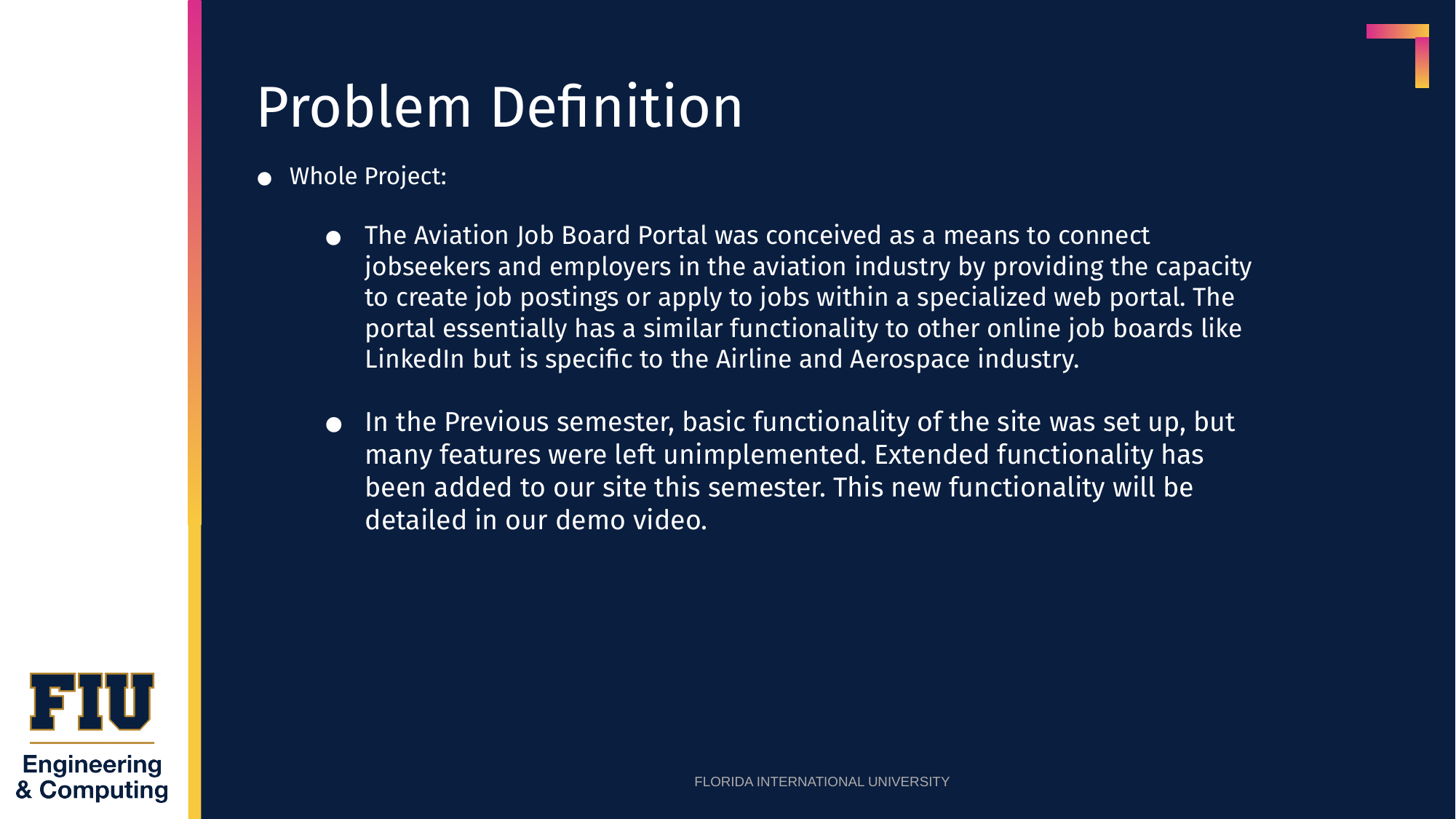

Problem Definition
Whole Project:

The Aviation Job Board Portal was conceived as a means to connect jobseekers and employers in the aviation industry by providing the capacity to create job postings or apply to jobs within a specialized web portal. The portal essentially has a similar functionality to other online job boards like LinkedIn but is specific to the Airline and Aerospace industry.

In the Previous semester, basic functionality of the site was set up, but many features were left unimplemented. Extended functionality has been added to our site this semester. This new functionality will be detailed in our demo video.